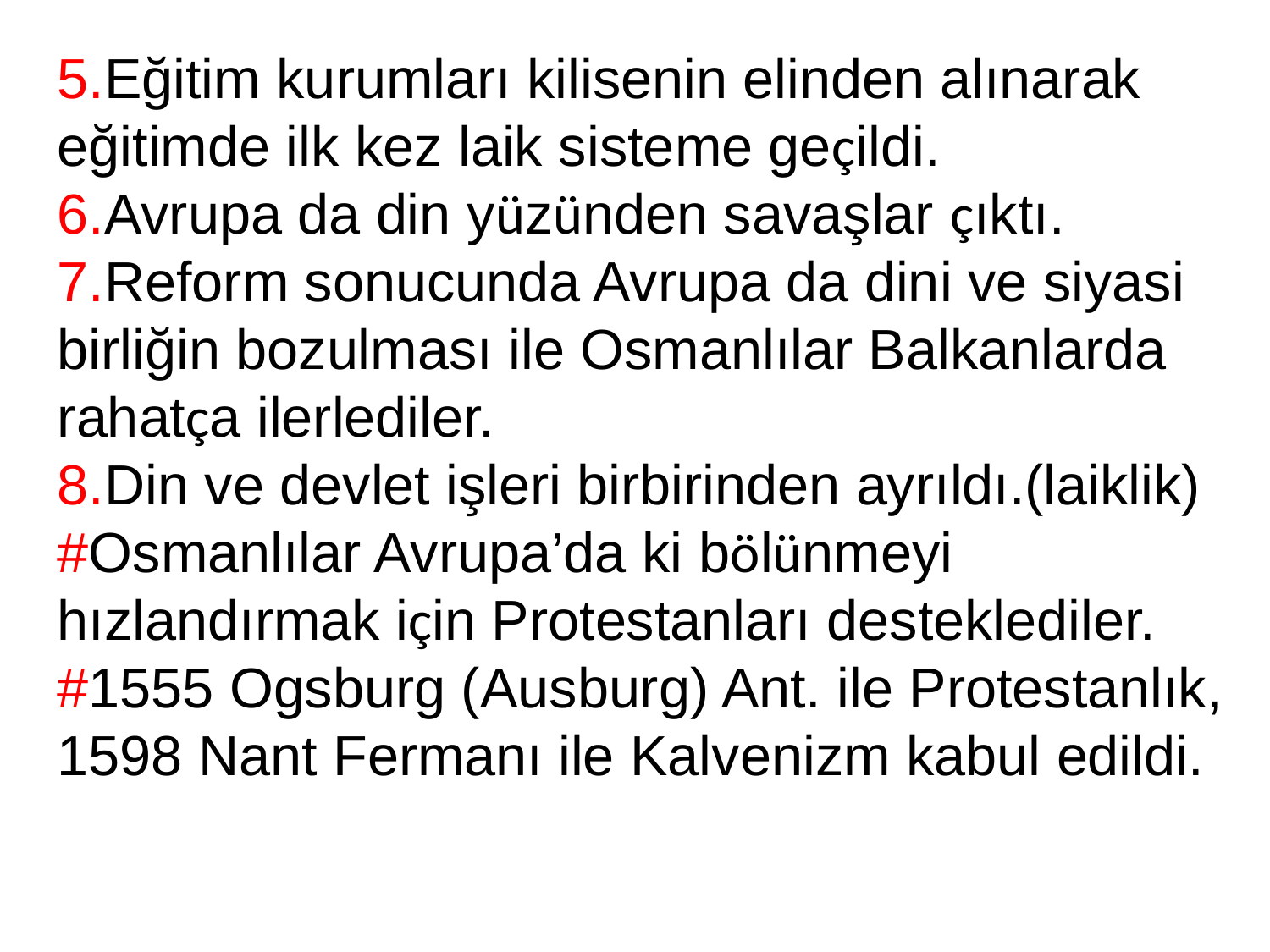

5.Eğitim kurumları kilisenin elinden alınarak eğitimde ilk kez laik sisteme geçildi.
6.Avrupa da din yüzünden savaşlar çıktı.
7.Reform sonucunda Avrupa da dini ve siyasi birliğin bozulması ile Osmanlılar Balkanlarda rahatça ilerlediler.
8.Din ve devlet işleri birbirinden ayrıldı.(laiklik)
#Osmanlılar Avrupa’da ki bölünmeyi hızlandırmak için Protestanları desteklediler.
#1555 Ogsburg (Ausburg) Ant. ile Protestanlık, 1598 Nant Fermanı ile Kalvenizm kabul edildi.